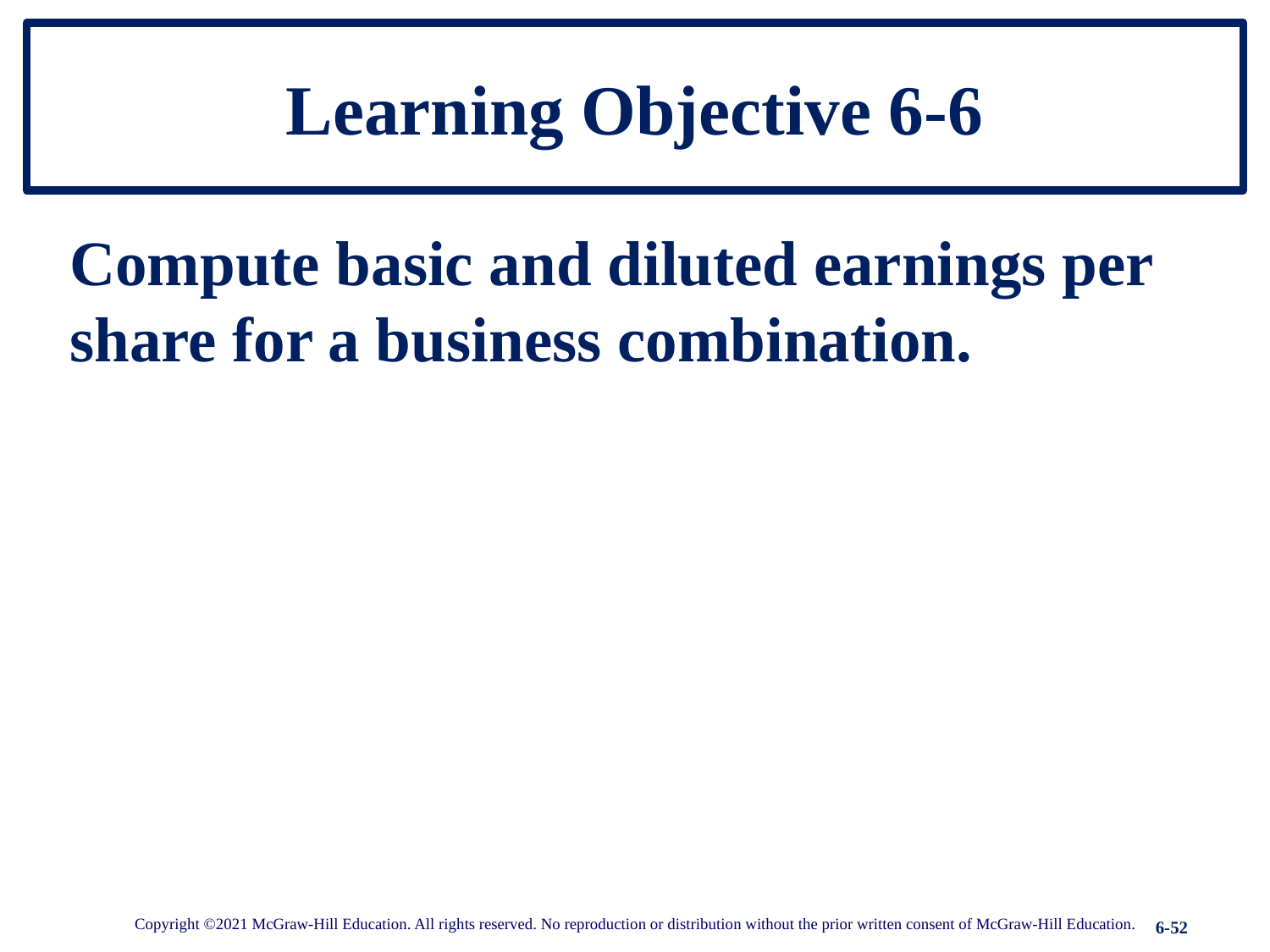

# Learning Objective 6-6
Compute basic and diluted earnings per share for a business combination.
Copyright ©2021 McGraw-Hill Education. All rights reserved. No reproduction or distribution without the prior written consent of McGraw-Hill Education.
6-52